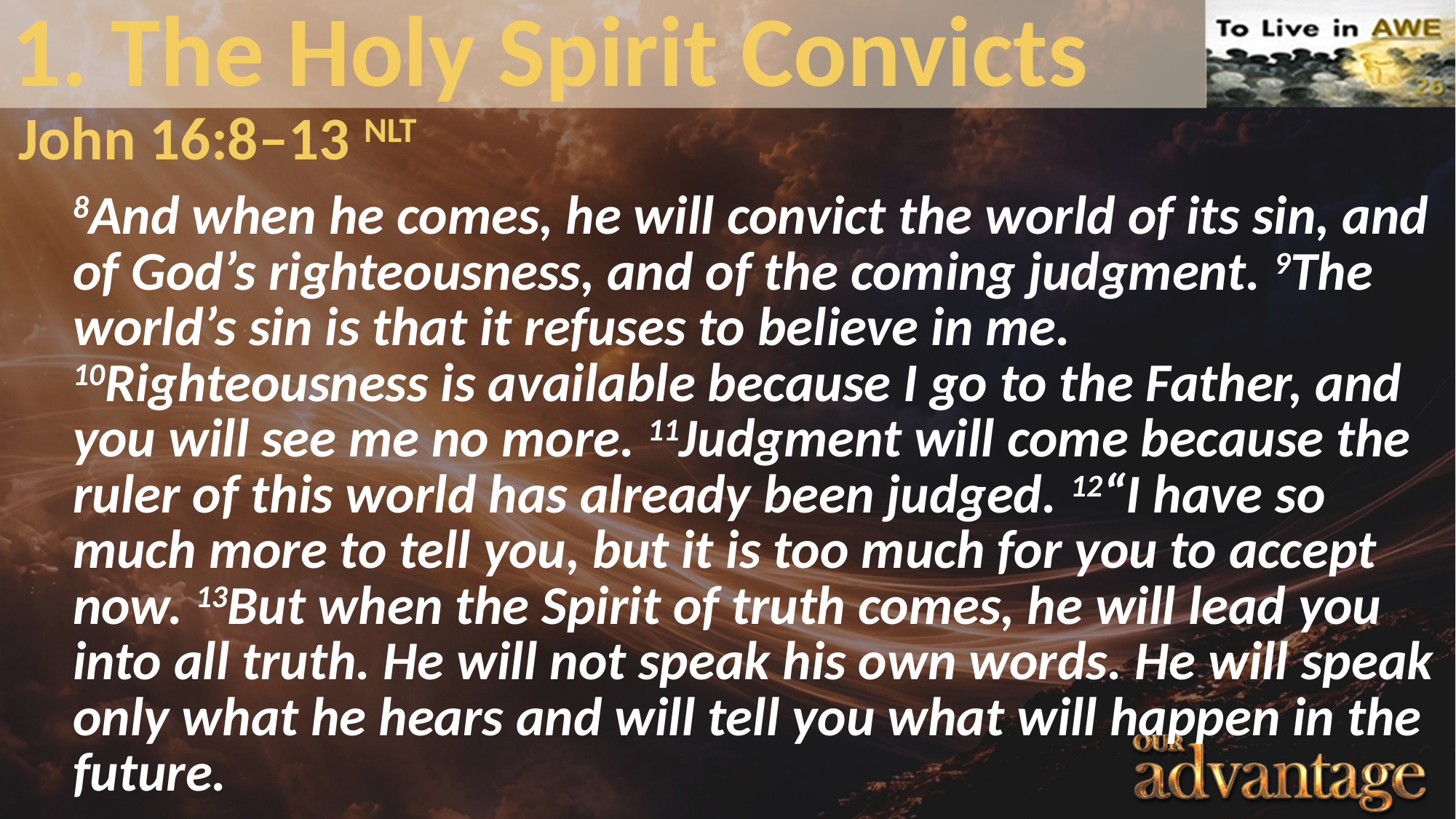

# 1. The Holy Spirit Convicts
John 16:8–13 NLT
8And when he comes, he will convict the world of its sin, and of God’s righteousness, and of the coming judgment. 9The world’s sin is that it refuses to believe in me. 10Righteousness is available because I go to the Father, and you will see me no more. 11Judgment will come because the ruler of this world has already been judged. 12“I have so much more to tell you, but it is too much for you to accept now. 13But when the Spirit of truth comes, he will lead you into all truth. He will not speak his own words. He will speak only what he hears and will tell you what will happen in the future.